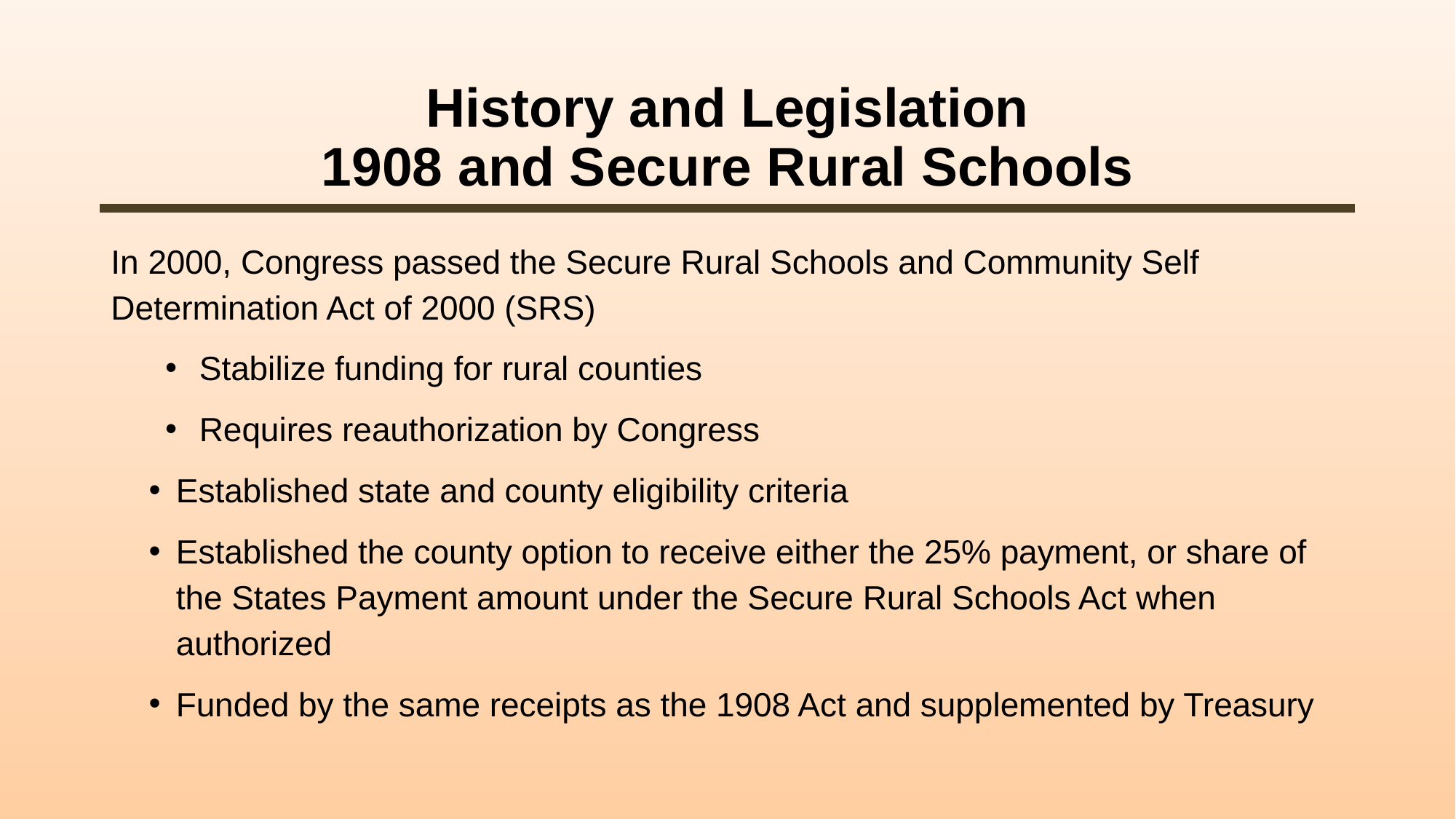

# History and Legislation 1908 and Secure Rural Schools
In 2000, Congress passed the Secure Rural Schools and Community Self Determination Act of 2000 (SRS)
Stabilize funding for rural counties
Requires reauthorization by Congress
Established state and county eligibility criteria
Established the county option to receive either the 25% payment, or share of the States Payment amount under the Secure Rural Schools Act when authorized
Funded by the same receipts as the 1908 Act and supplemented by Treasury